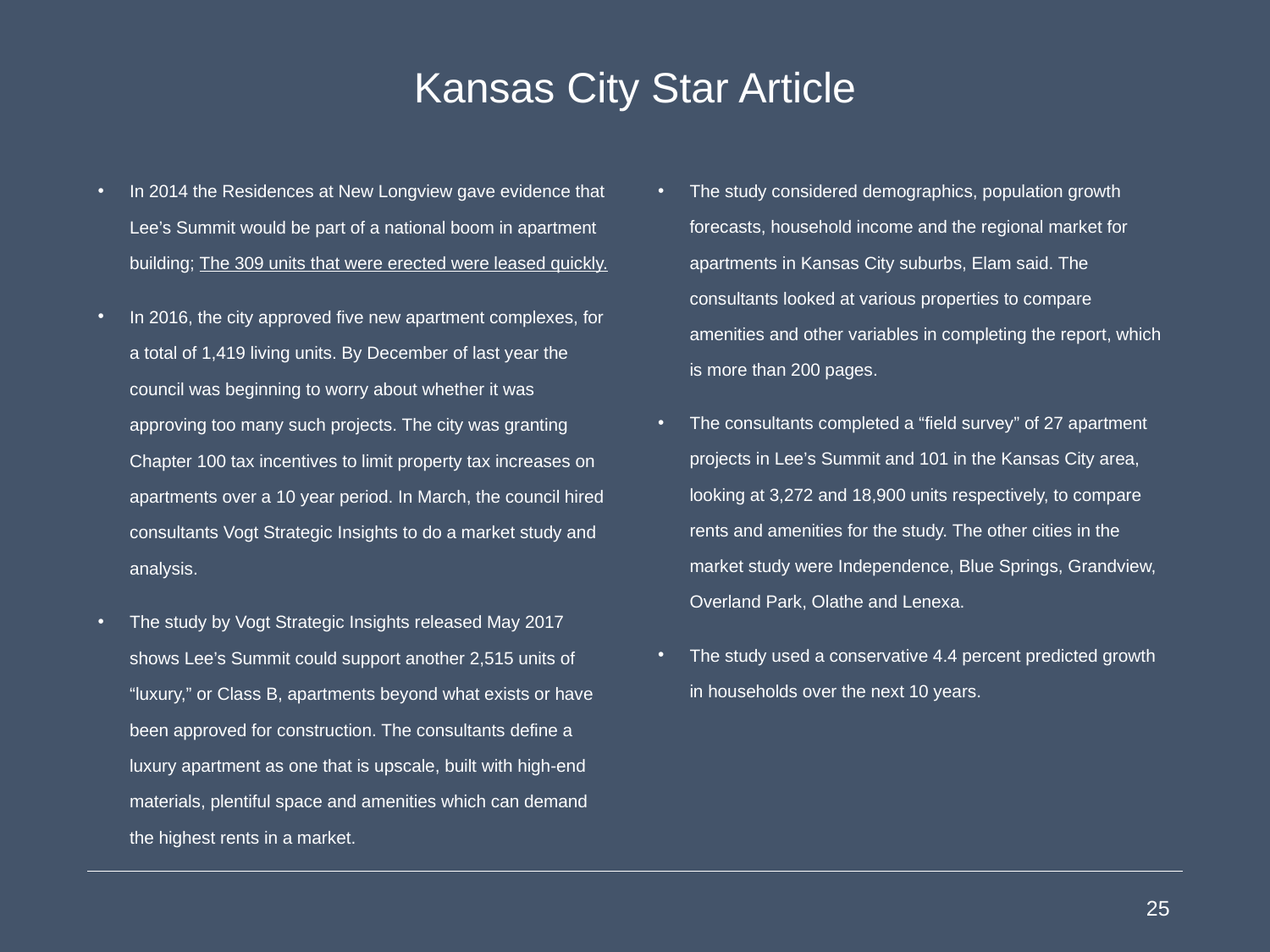

# Kansas City Star Article
In 2014 the Residences at New Longview gave evidence that Lee’s Summit would be part of a national boom in apartment building; The 309 units that were erected were leased quickly.
In 2016, the city approved five new apartment complexes, for a total of 1,419 living units. By December of last year the council was beginning to worry about whether it was approving too many such projects. The city was granting Chapter 100 tax incentives to limit property tax increases on apartments over a 10 year period. In March, the council hired consultants Vogt Strategic Insights to do a market study and analysis.
The study by Vogt Strategic Insights released May 2017 shows Lee’s Summit could support another 2,515 units of “luxury,” or Class B, apartments beyond what exists or have been approved for construction. The consultants define a luxury apartment as one that is upscale, built with high-end materials, plentiful space and amenities which can demand the highest rents in a market.

The study considered demographics, population growth forecasts, household income and the regional market for apartments in Kansas City suburbs, Elam said. The consultants looked at various properties to compare amenities and other variables in completing the report, which is more than 200 pages.
The consultants completed a “field survey” of 27 apartment projects in Lee’s Summit and 101 in the Kansas City area, looking at 3,272 and 18,900 units respectively, to compare rents and amenities for the study. The other cities in the market study were Independence, Blue Springs, Grandview, Overland Park, Olathe and Lenexa.
The study used a conservative 4.4 percent predicted growth in households over the next 10 years.

25